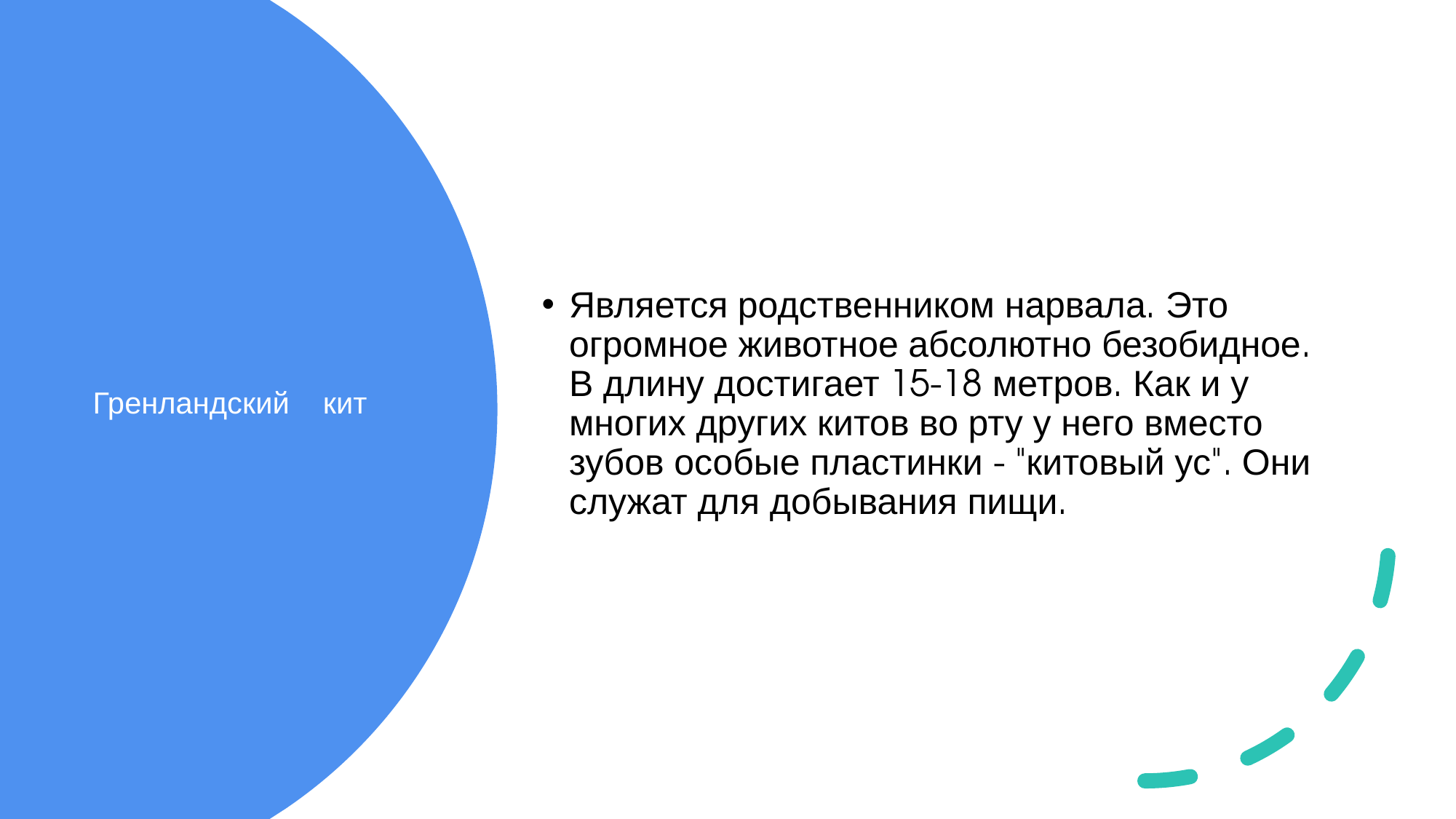

Является родственником нарвала. Это огромное животное абсолютно безобидное. В длину достигает 15-18 метров. Как и у многих других китов во рту у него вместо зубов особые пластинки - "китовый ус". Они служат для добывания пищи.
# Гренландский    кит